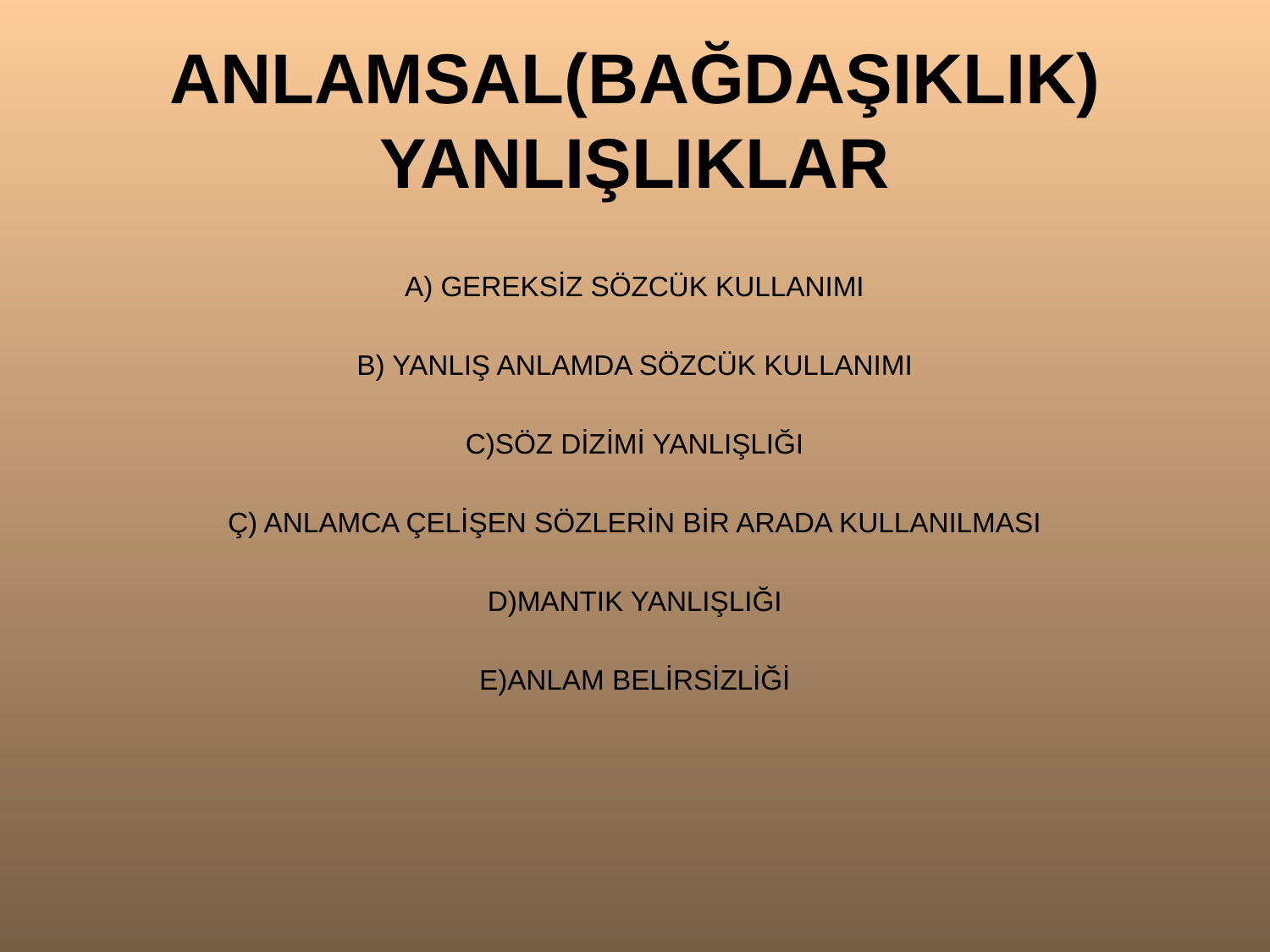

# ANLAMSAL(BAĞDAŞIKLIK) YANLIŞLIKLAR

A) GEREKSİZ SÖZCÜK KULLANIMI

B) YANLIŞ ANLAMDA SÖZCÜK KULLANIMI

C)SÖZ DİZİMİ YANLIŞLIĞI

Ç) ANLAMCA ÇELİŞEN SÖZLERİN BİR ARADA KULLANILMASI

D)MANTIK YANLIŞLIĞI

E)ANLAM BELİRSİZLİĞİ